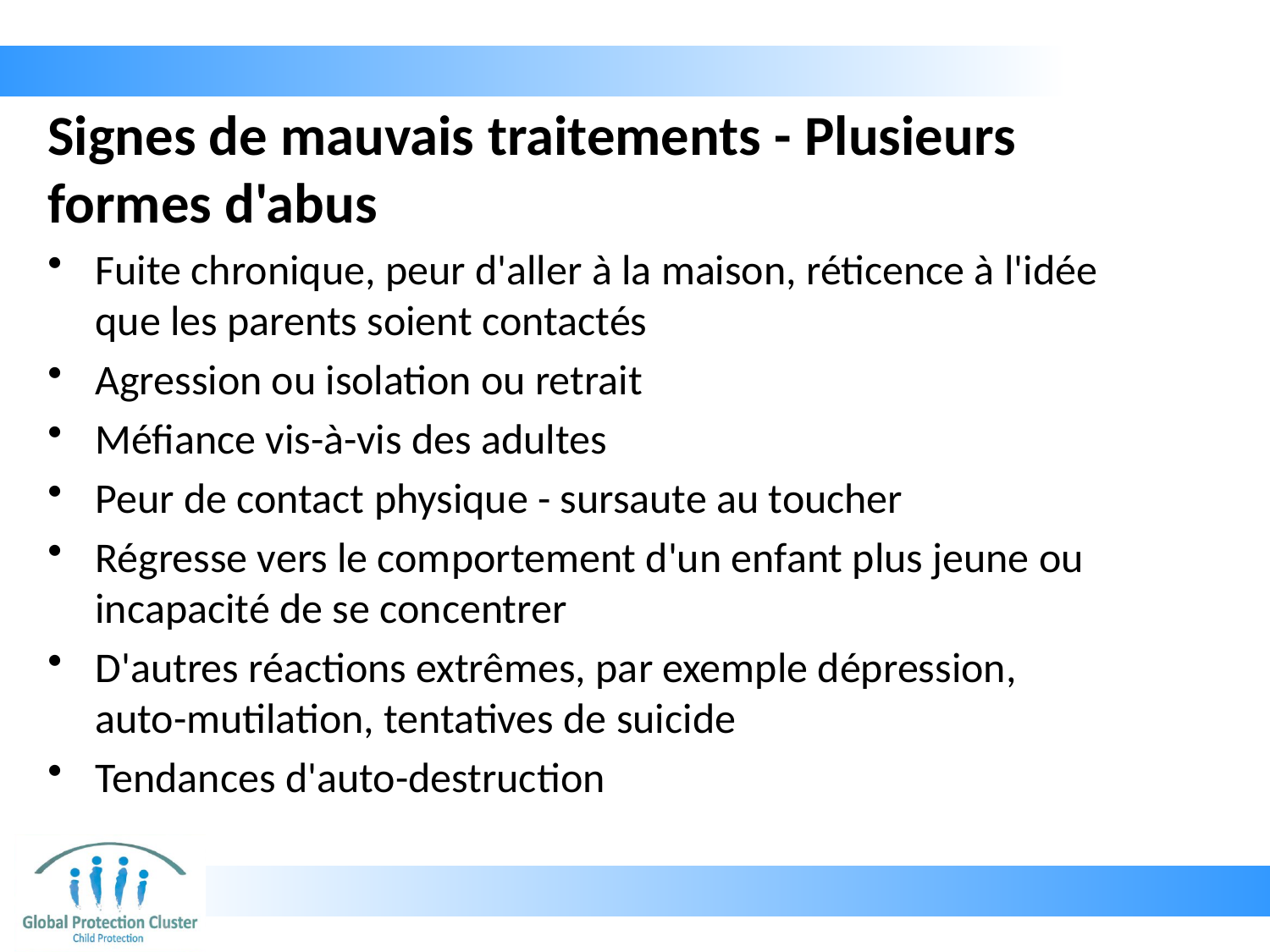

# Signes de mauvais traitements - Plusieurs formes d'abus
Fuite chronique, peur d'aller à la maison, réticence à l'idée que les parents soient contactés
Agression ou isolation ou retrait
Méfiance vis-à-vis des adultes
Peur de contact physique - sursaute au toucher
Régresse vers le comportement d'un enfant plus jeune ou incapacité de se concentrer
D'autres réactions extrêmes, par exemple dépression, auto-mutilation, tentatives de suicide
Tendances d'auto-destruction